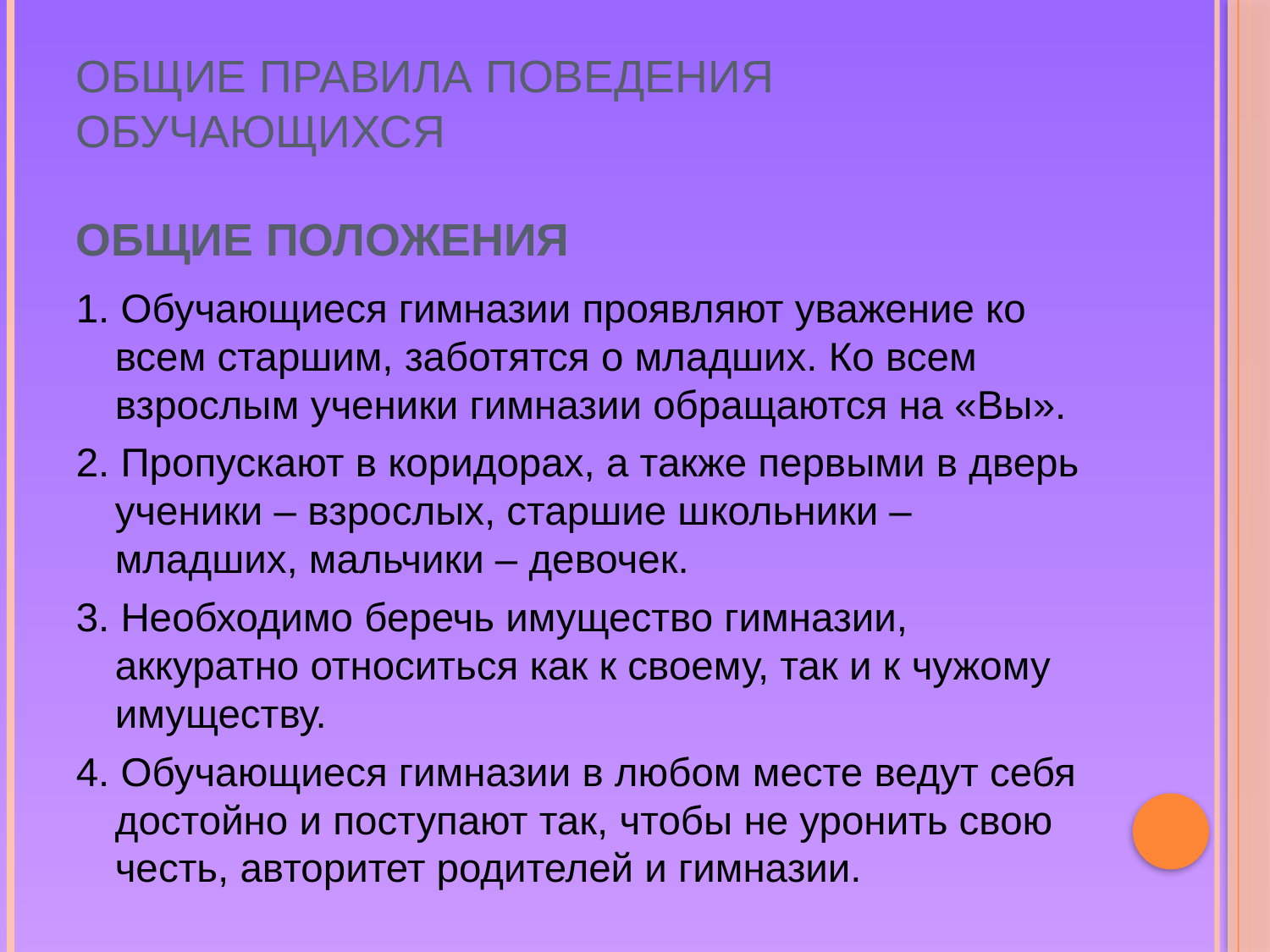

# Общие правила поведения обучающихся Общие положения
1. Обучающиеся гимназии проявляют уважение ко всем старшим, заботятся о младших. Ко всем взрослым ученики гимназии обращаются на «Вы».
2. Пропускают в коридорах, а также первыми в дверь ученики – взрослых, старшие школьники – младших, мальчики – девочек.
3. Необходимо беречь имущество гимназии, аккуратно относиться как к своему, так и к чужому имуществу.
4. Обучающиеся гимназии в любом месте ведут себя достойно и поступают так, чтобы не уронить свою честь, авторитет родителей и гимназии.